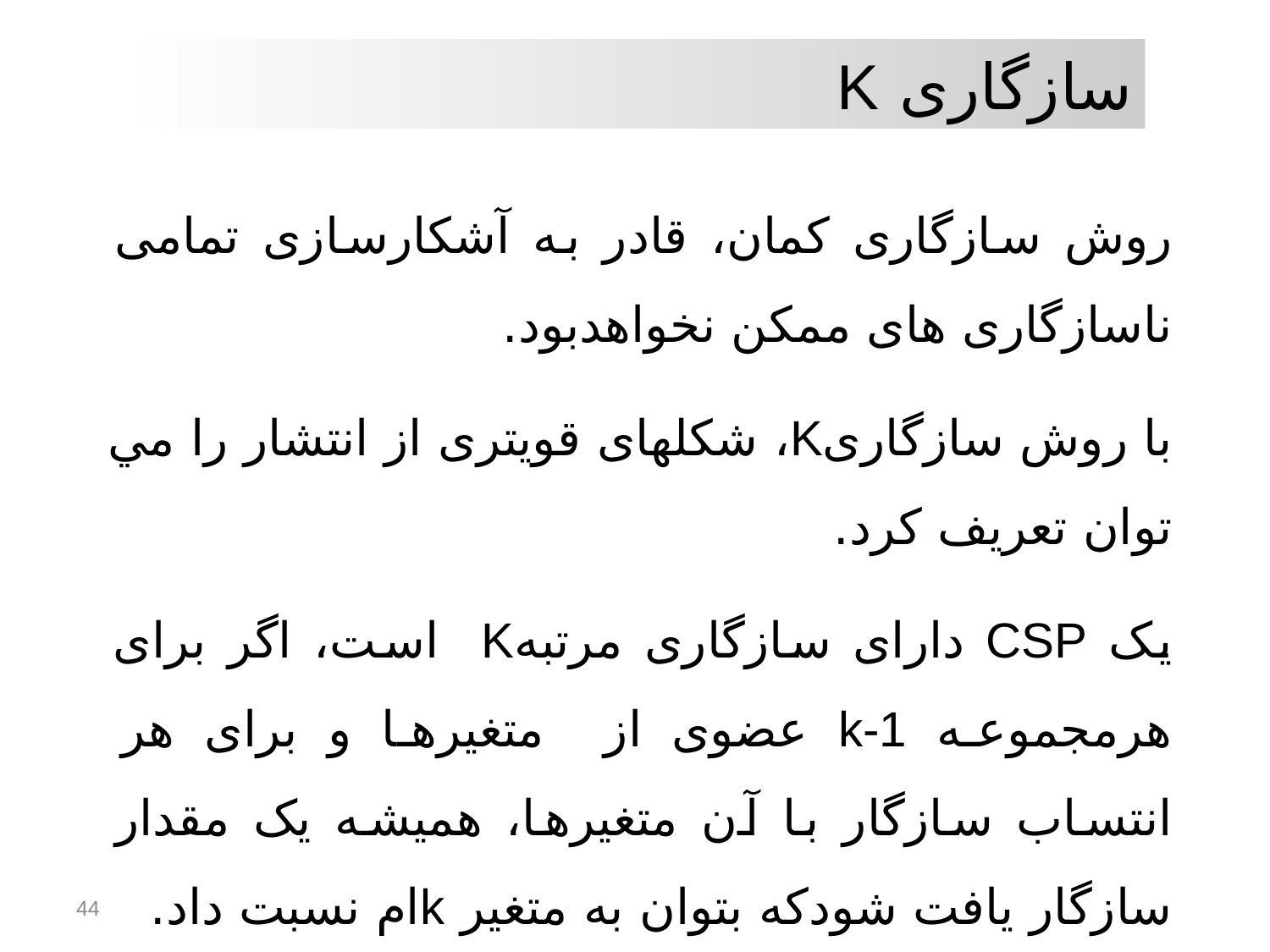

سازگاری K
روش سازگاری کمان، قادر به آشکارسازی تمامی ناسازگاری های ممکن نخواهدبود.
با روش سازگاریK، شکلهای قويتری از انتشار را مي توان تعريف کرد.
یک CSP دارای سازگاری مرتبهK  است، اگر برای هرمجموعه k-1 عضوی از  متغيرها و برای هر انتساب سازگار با آن متغيرها، همیشه يک مقدار سازگار یافت شودکه بتوان به متغير kام نسبت داد.

44